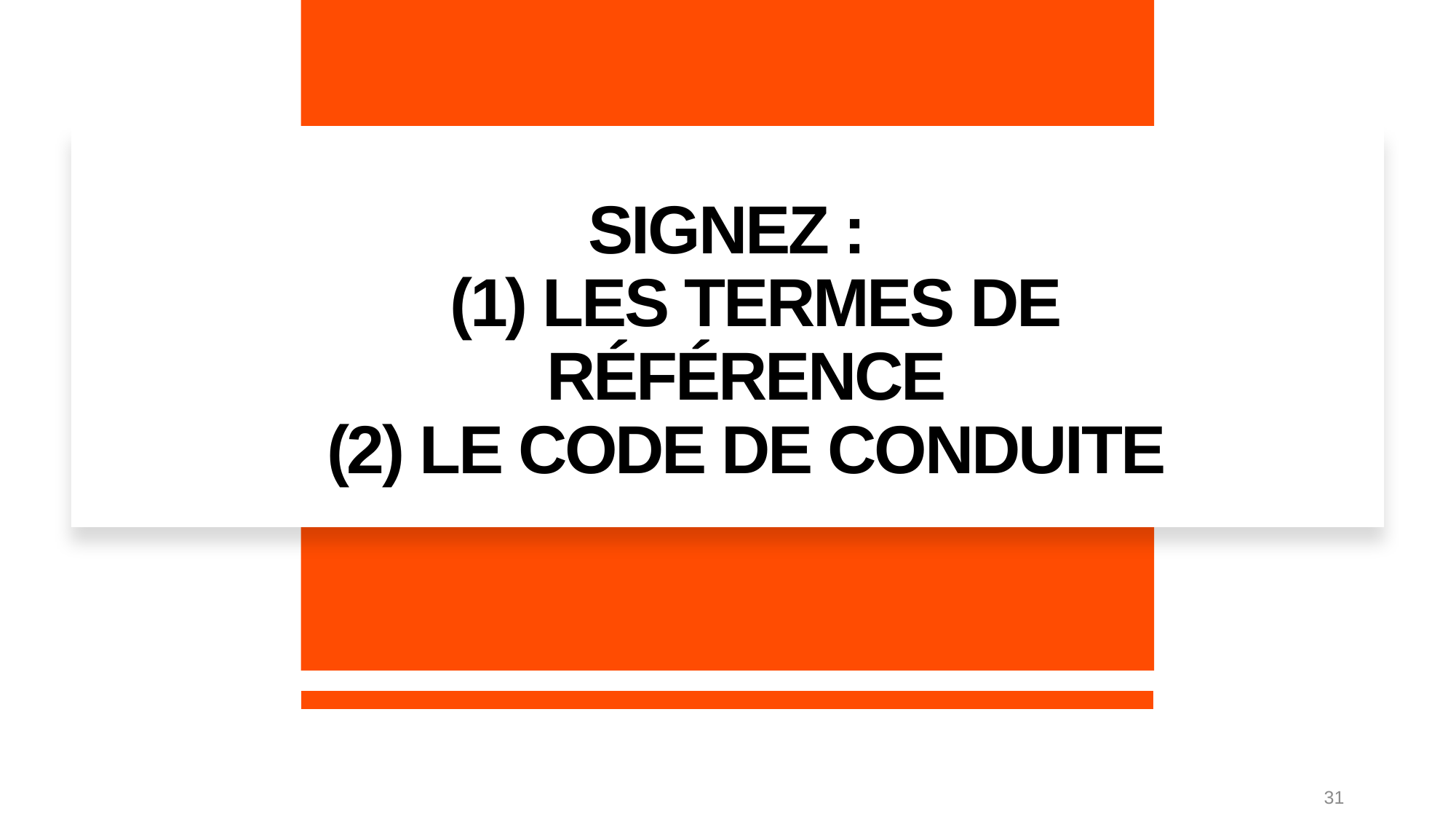

# SIGNEZ : (1) LES TERMES DE RÉFÉRENCE (2) LE CODE DE CONDUITE
31